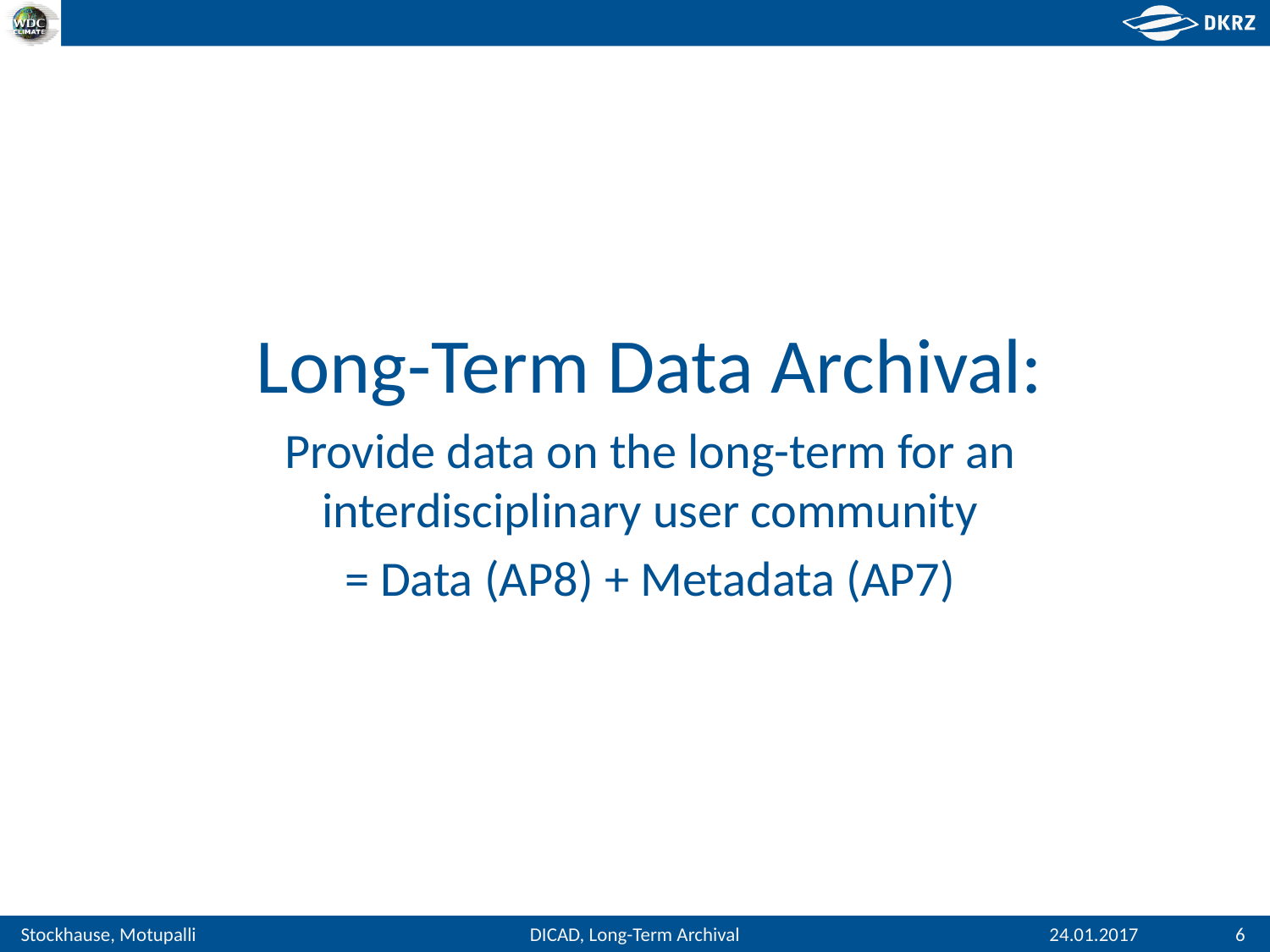

Long-Term Data Archival:
Provide data on the long-term for an interdisciplinary user community
= Data (AP8) + Metadata (AP7)
6
DICAD, Long-Term Archival
24.01.2017